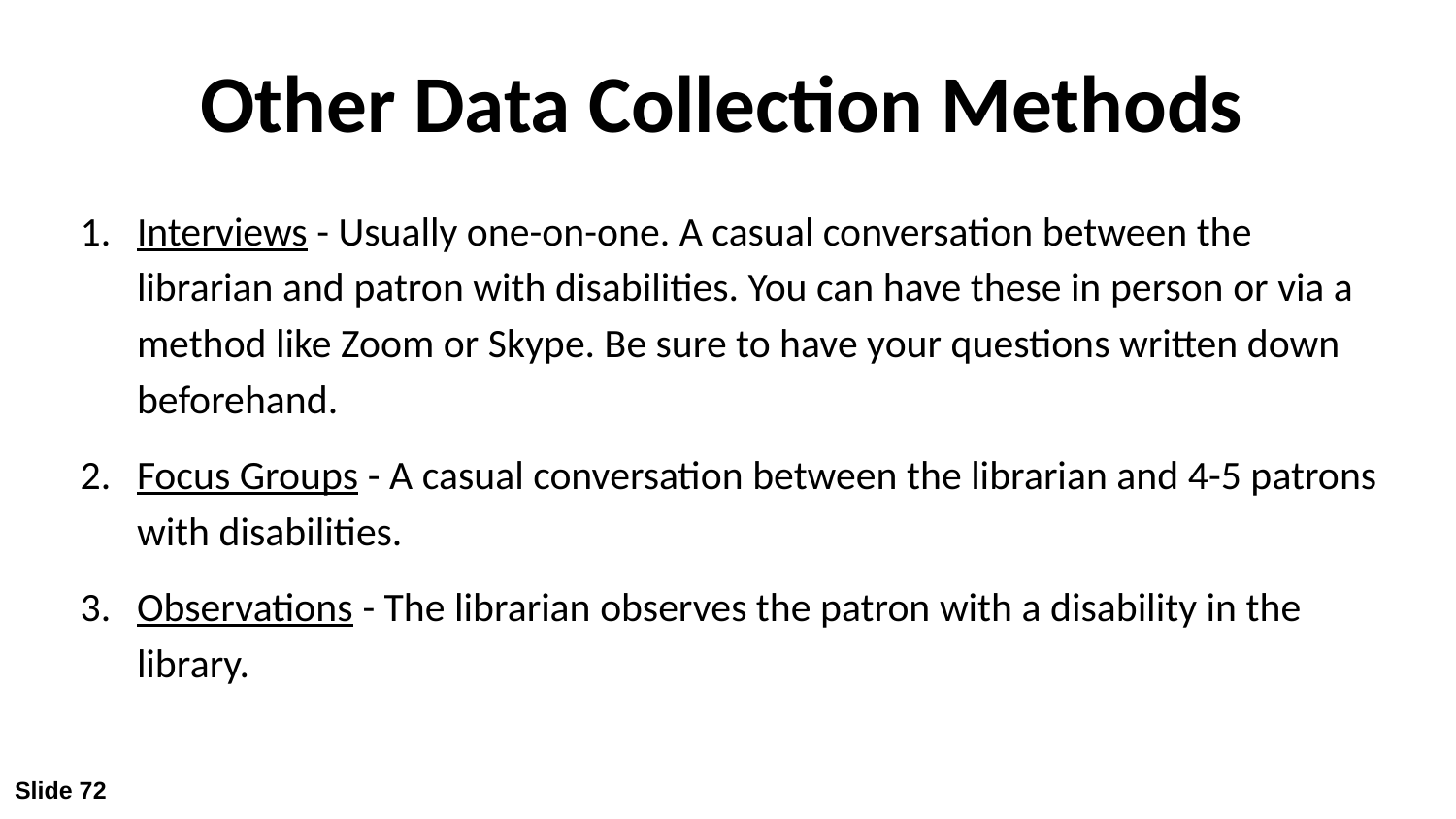

# Other Data Collection Methods
Interviews - Usually one-on-one. A casual conversation between the librarian and patron with disabilities. You can have these in person or via a method like Zoom or Skype. Be sure to have your questions written down beforehand.
Focus Groups - A casual conversation between the librarian and 4-5 patrons with disabilities.
Observations - The librarian observes the patron with a disability in the library.
Slide 72